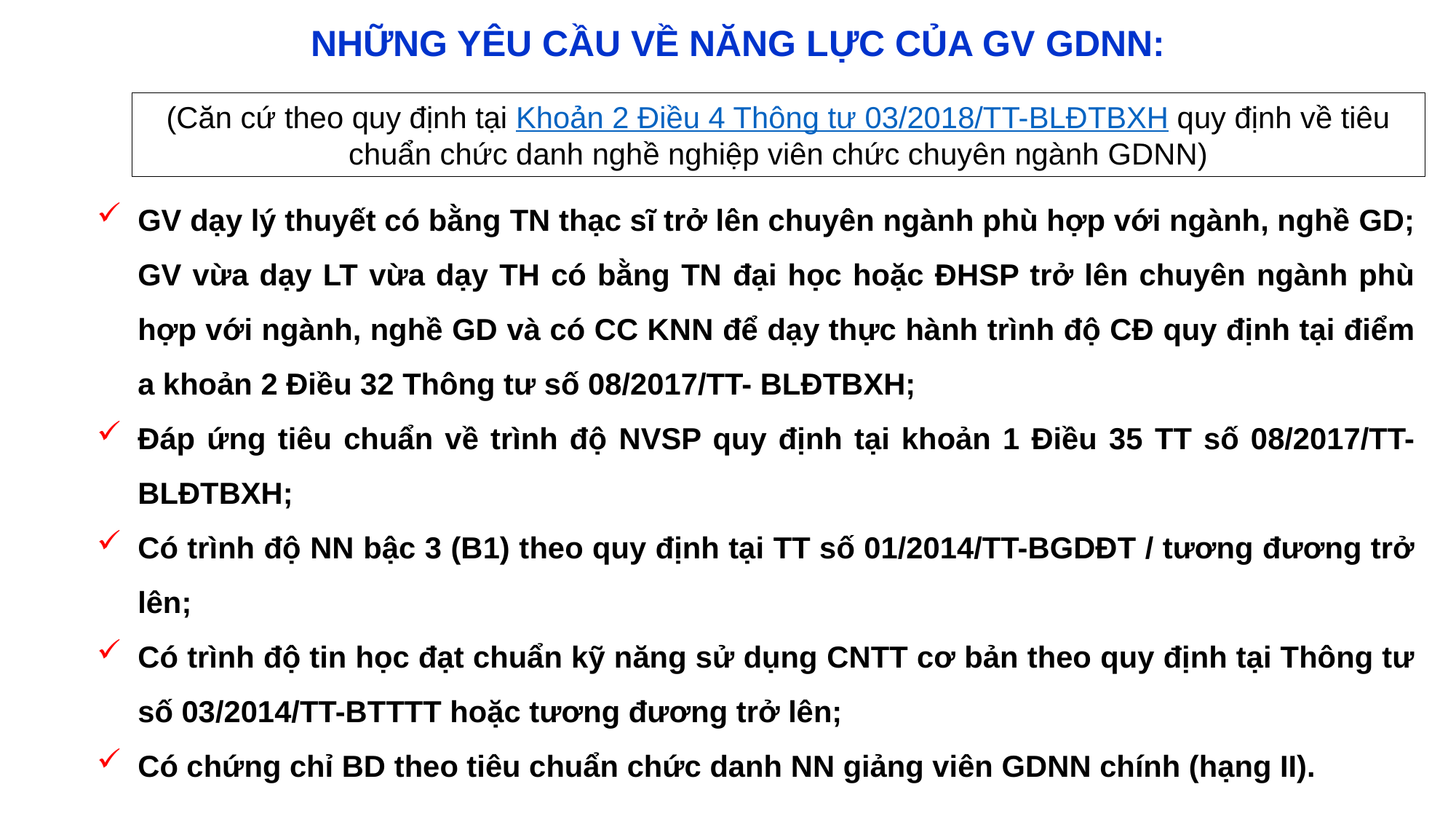

NHỮNG YÊU CẦU VỀ NĂNG LỰC CỦA GV GDNN:
(Căn cứ theo quy định tại Khoản 2 Điều 4 Thông tư 03/2018/TT-BLĐTBXH quy định về tiêu chuẩn chức danh nghề nghiệp viên chức chuyên ngành GDNN)
GV dạy lý thuyết có bằng TN thạc sĩ trở lên chuyên ngành phù hợp với ngành, nghề GD; GV vừa dạy LT vừa dạy TH có bằng TN đại học hoặc ĐHSP trở lên chuyên ngành phù hợp với ngành, nghề GD và có CC KNN để dạy thực hành trình độ CĐ quy định tại điểm a khoản 2 Điều 32 Thông tư số 08/2017/TT- BLĐTBXH;
Đáp ứng tiêu chuẩn về trình độ NVSP quy định tại khoản 1 Điều 35 TT số 08/2017/TT-BLĐTBXH;
Có trình độ NN bậc 3 (B1) theo quy định tại TT số 01/2014/TT-BGDĐT / tương đương trở lên;
Có trình độ tin học đạt chuẩn kỹ năng sử dụng CNTT cơ bản theo quy định tại Thông tư số 03/2014/TT-BTTTT hoặc tương đương trở lên;
Có chứng chỉ BD theo tiêu chuẩn chức danh NN giảng viên GDNN chính (hạng II).